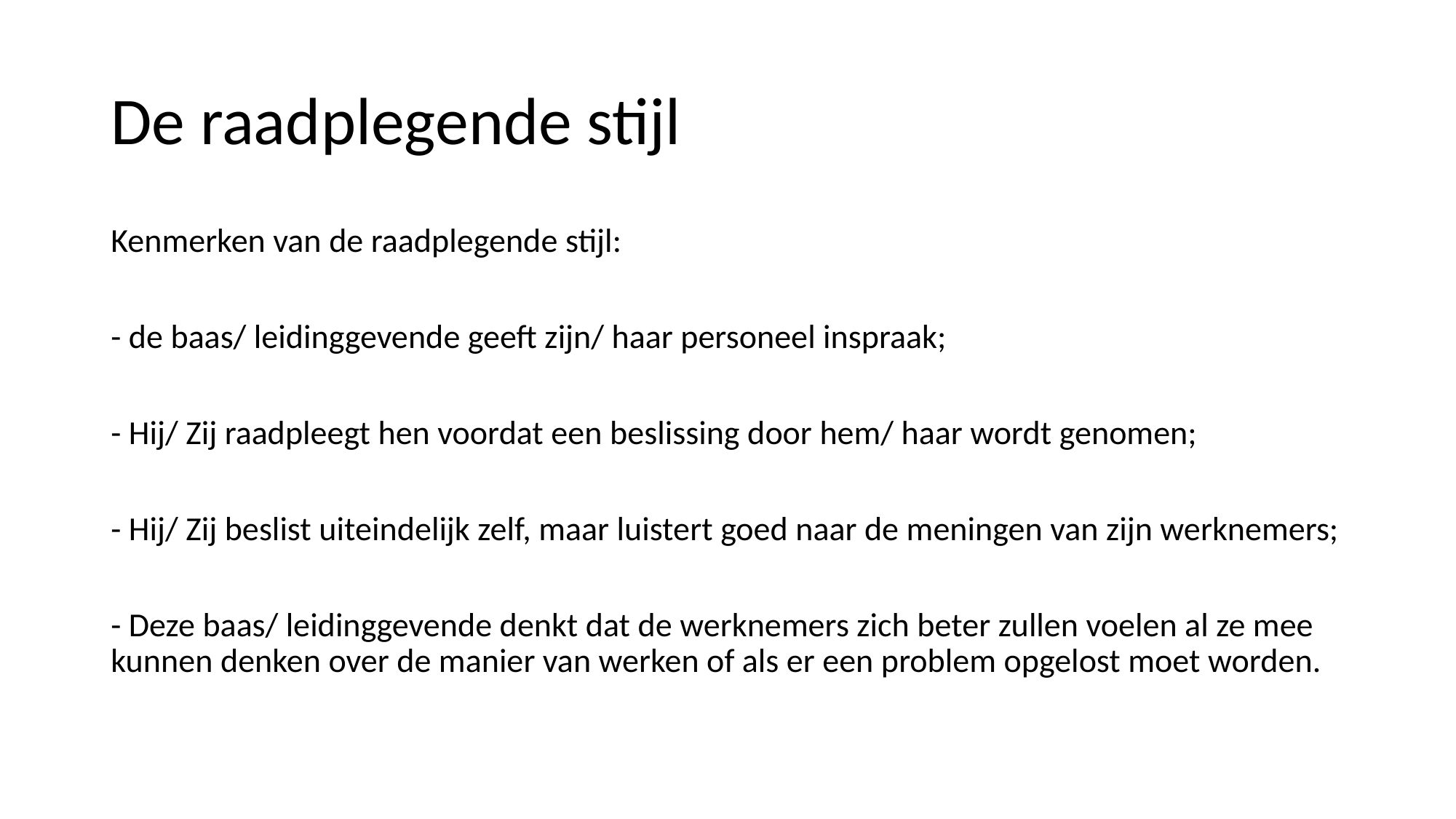

# De raadplegende stijl
Kenmerken van de raadplegende stijl:

- de baas/ leidinggevende geeft zijn/ haar personeel inspraak;

- Hij/ Zij raadpleegt hen voordat een beslissing door hem/ haar wordt genomen;

- Hij/ Zij beslist uiteindelijk zelf, maar luistert goed naar de meningen van zijn werknemers;

- Deze baas/ leidinggevende denkt dat de werknemers zich beter zullen voelen al ze mee kunnen denken over de manier van werken of als er een problem opgelost moet worden.